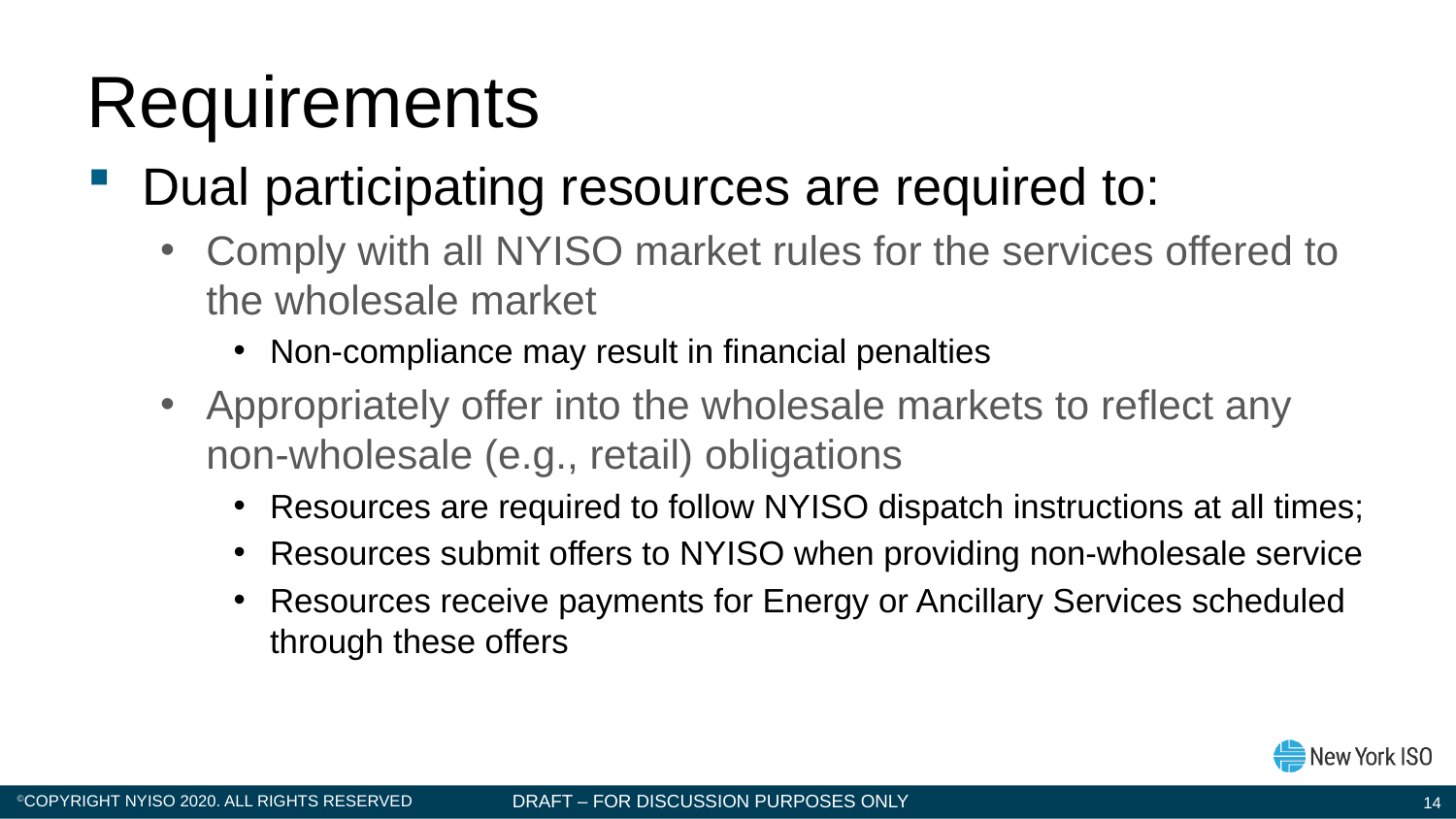

# Requirements
Dual participating resources are required to:
Comply with all NYISO market rules for the services offered to the wholesale market
Non-compliance may result in financial penalties
Appropriately offer into the wholesale markets to reflect any
non-wholesale (e.g., retail) obligations
Resources are required to follow NYISO dispatch instructions at all times;
Resources submit offers to NYISO when providing non-wholesale service
Resources receive payments for Energy or Ancillary Services scheduled through these offers